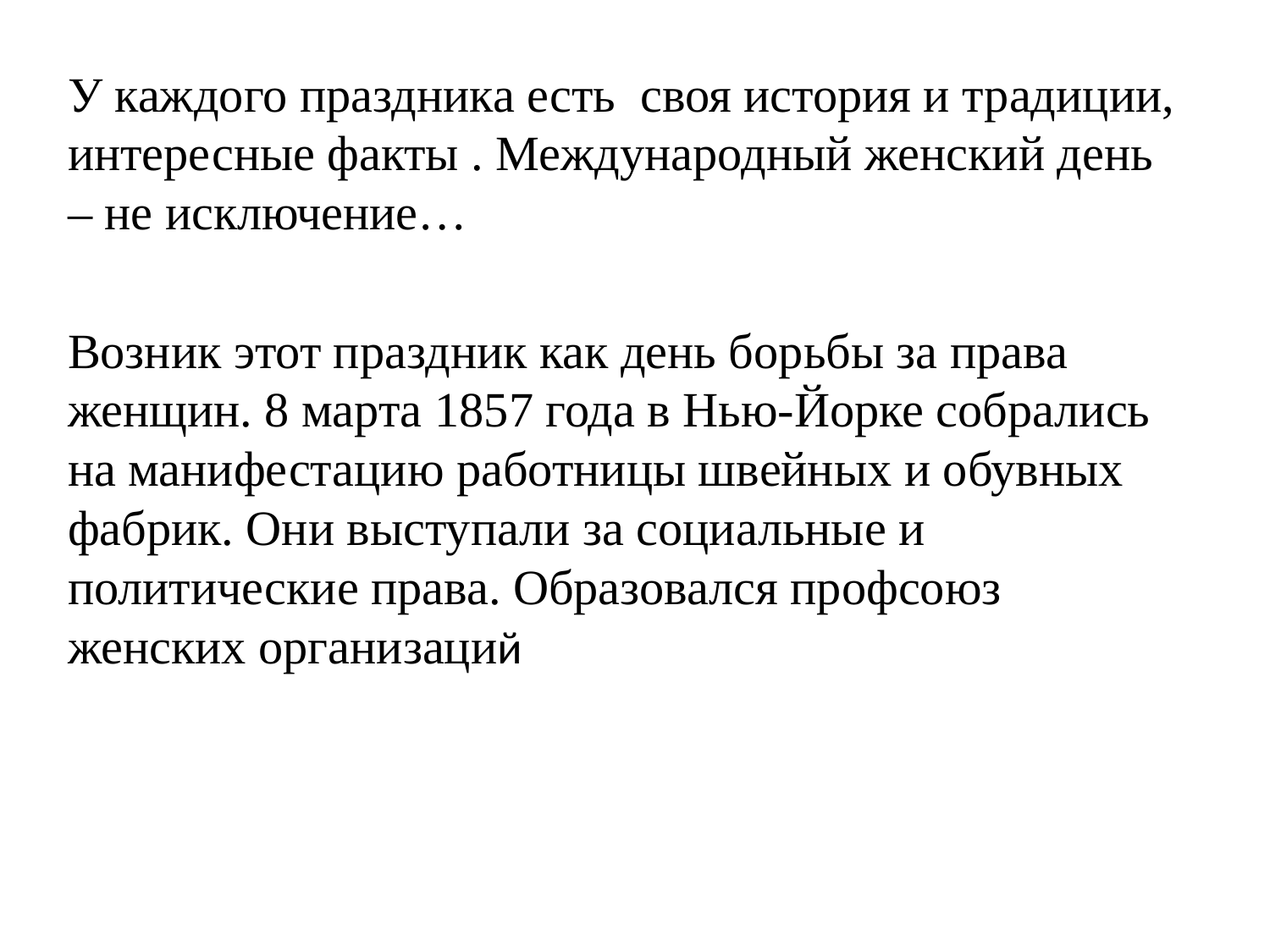

У каждого праздника есть  своя история и традиции, интересные факты . Международный женский день – не исключение…

Возник этот праздник как день борьбы за права женщин. 8 марта 1857 года в Нью-Йорке собрались на манифестацию работницы швейных и обувных фабрик. Они выступали за социальные и политические права. Образовался профсоюз женских организаций